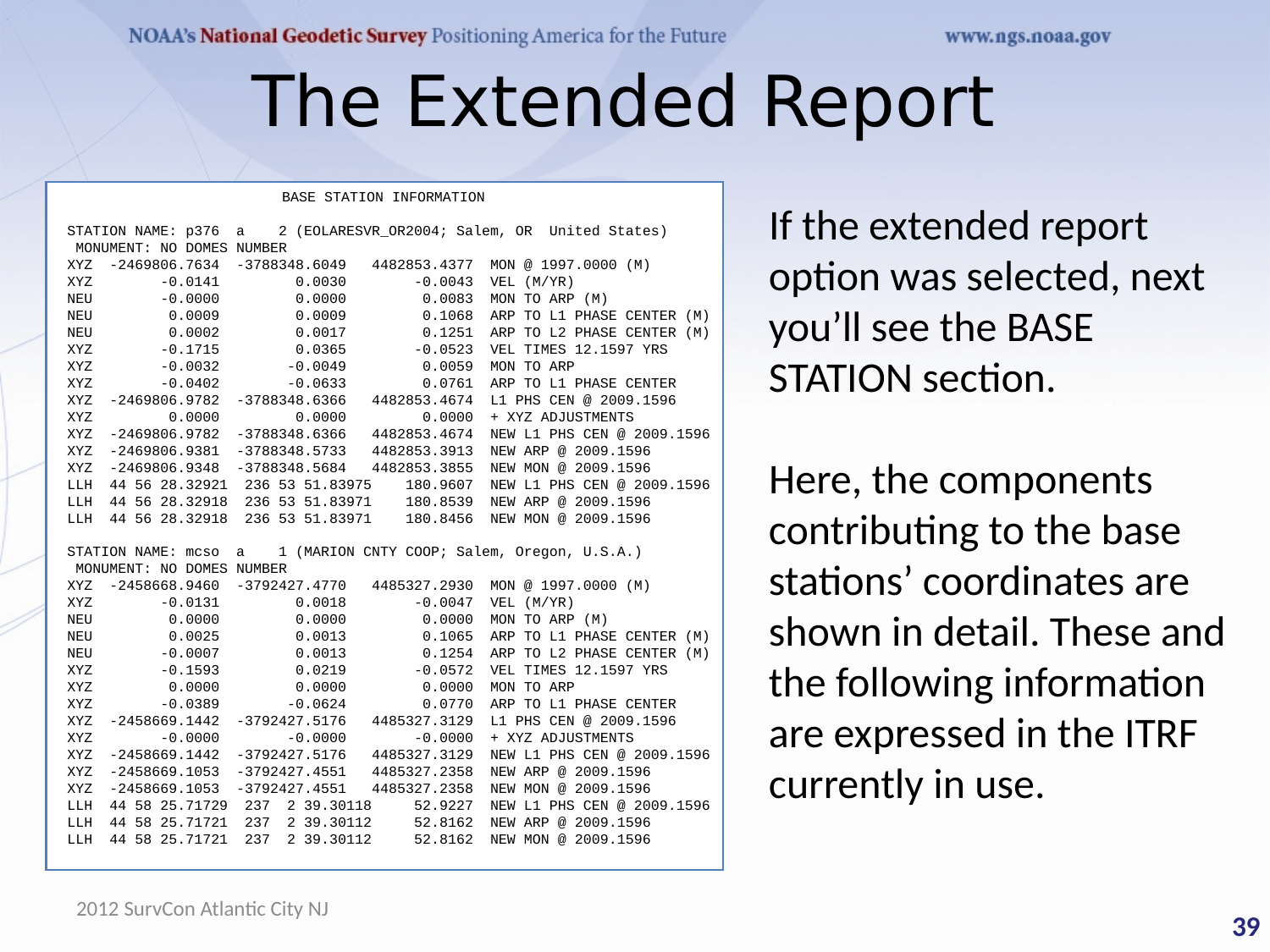

# The Extended Report
                           BASE STATION INFORMATION
 STATION NAME: p376  a    2 (EOLARESVR_OR2004; Salem, OR  United States)
  MONUMENT: NO DOMES NUMBER
 XYZ  -2469806.7634  -3788348.6049   4482853.4377  MON @ 1997.0000 (M)
 XYZ        -0.0141         0.0030        -0.0043  VEL (M/YR)
 NEU        -0.0000         0.0000         0.0083  MON TO ARP (M)
 NEU         0.0009         0.0009         0.1068  ARP TO L1 PHASE CENTER (M)
 NEU         0.0002         0.0017         0.1251  ARP TO L2 PHASE CENTER (M)
 XYZ        -0.1715         0.0365        -0.0523  VEL TIMES 12.1597 YRS
 XYZ        -0.0032        -0.0049         0.0059  MON TO ARP
 XYZ        -0.0402        -0.0633         0.0761  ARP TO L1 PHASE CENTER
 XYZ  -2469806.9782  -3788348.6366   4482853.4674  L1 PHS CEN @ 2009.1596
 XYZ         0.0000         0.0000         0.0000  + XYZ ADJUSTMENTS
 XYZ  -2469806.9782  -3788348.6366   4482853.4674  NEW L1 PHS CEN @ 2009.1596
 XYZ  -2469806.9381  -3788348.5733   4482853.3913  NEW ARP @ 2009.1596
 XYZ  -2469806.9348  -3788348.5684   4482853.3855  NEW MON @ 2009.1596
 LLH  44 56 28.32921  236 53 51.83975    180.9607  NEW L1 PHS CEN @ 2009.1596
 LLH  44 56 28.32918  236 53 51.83971    180.8539  NEW ARP @ 2009.1596
 LLH  44 56 28.32918  236 53 51.83971    180.8456  NEW MON @ 2009.1596
 STATION NAME: mcso  a    1 (MARION CNTY COOP; Salem, Oregon, U.S.A.)
  MONUMENT: NO DOMES NUMBER
 XYZ  -2458668.9460  -3792427.4770   4485327.2930  MON @ 1997.0000 (M)
 XYZ        -0.0131         0.0018        -0.0047  VEL (M/YR)
 NEU         0.0000         0.0000         0.0000  MON TO ARP (M)
 NEU         0.0025         0.0013         0.1065  ARP TO L1 PHASE CENTER (M)
 NEU        -0.0007         0.0013         0.1254  ARP TO L2 PHASE CENTER (M)
 XYZ        -0.1593         0.0219        -0.0572  VEL TIMES 12.1597 YRS
 XYZ         0.0000         0.0000         0.0000  MON TO ARP
 XYZ        -0.0389        -0.0624         0.0770  ARP TO L1 PHASE CENTER
 XYZ  -2458669.1442  -3792427.5176   4485327.3129  L1 PHS CEN @ 2009.1596
 XYZ        -0.0000        -0.0000        -0.0000  + XYZ ADJUSTMENTS
 XYZ  -2458669.1442  -3792427.5176   4485327.3129  NEW L1 PHS CEN @ 2009.1596
 XYZ  -2458669.1053  -3792427.4551   4485327.2358  NEW ARP @ 2009.1596
 XYZ  -2458669.1053  -3792427.4551   4485327.2358  NEW MON @ 2009.1596
 LLH  44 58 25.71729  237  2 39.30118     52.9227  NEW L1 PHS CEN @ 2009.1596
 LLH  44 58 25.71721  237  2 39.30112     52.8162  NEW ARP @ 2009.1596
 LLH  44 58 25.71721  237  2 39.30112     52.8162  NEW MON @ 2009.1596
If the extended report option was selected, next you’ll see the BASE STATION section.

Here, the components contributing to the base stations’ coordinates are shown in detail. These and the following information are expressed in the ITRF currently in use.
2012 SurvCon Atlantic City NJ

 39